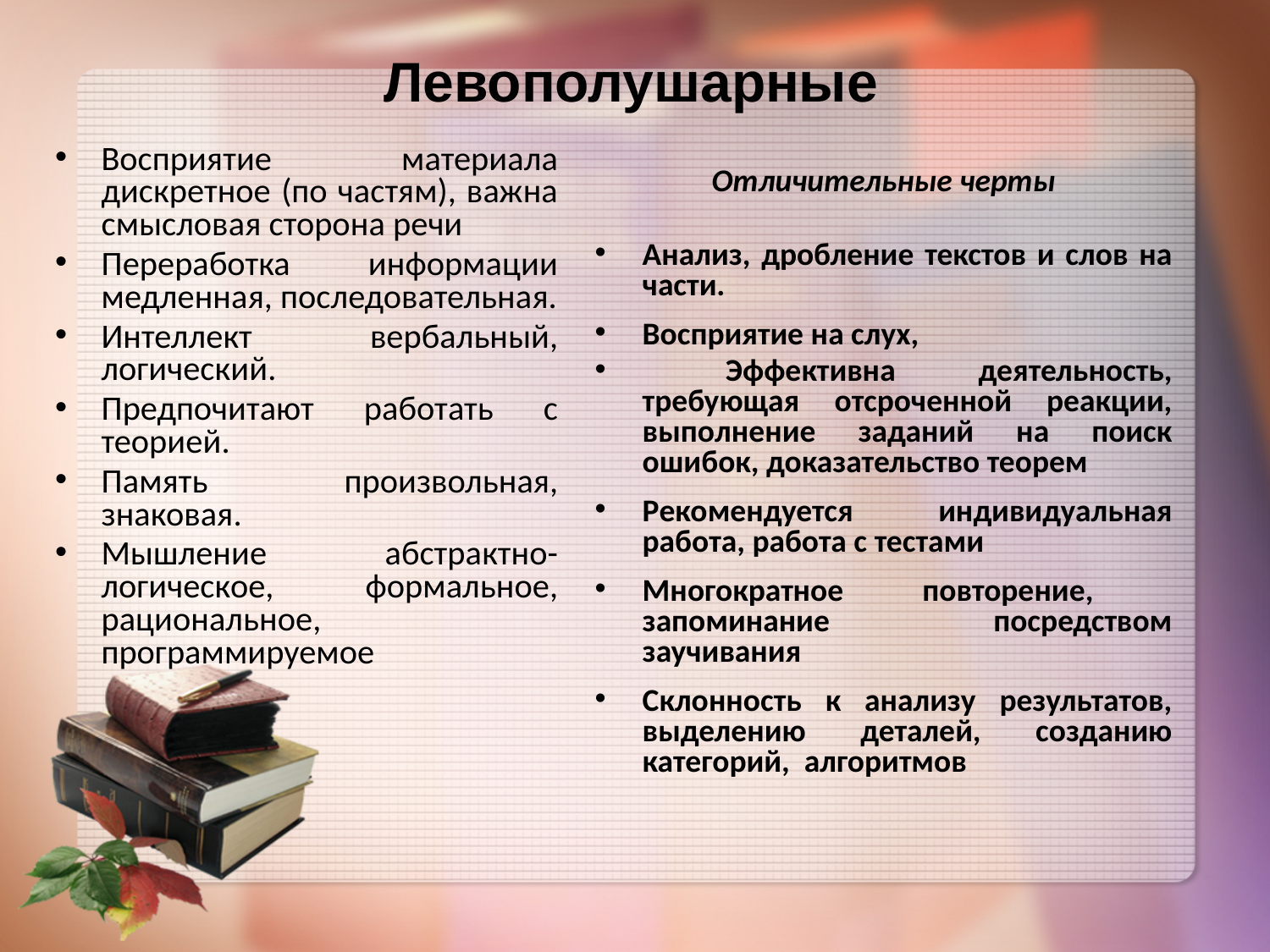

# Левополушарные

Отличительные черты

Анализ, дробление текстов и слов на части.

Восприятие на слух,
 Эффективна деятельность, требующая отсроченной реакции, выполнение заданий на поиск ошибок, доказательство теорем

Рекомендуется индивидуальная работа, работа с тестами

Многократное повторение,  запоминание посредством заучивания

Склонность к анализу результатов, выделению деталей, созданию категорий,  алгоритмов
Восприятие материала дискретное (по частям), важна смысловая сторона речи
Переработка информации медленная, последовательная.
Интеллект вербальный, логический.
Предпочитают работать с теорией.
Память произвольная, знаковая.
Мышление абстрактно-логическое, формальное, рациональное, программируемое